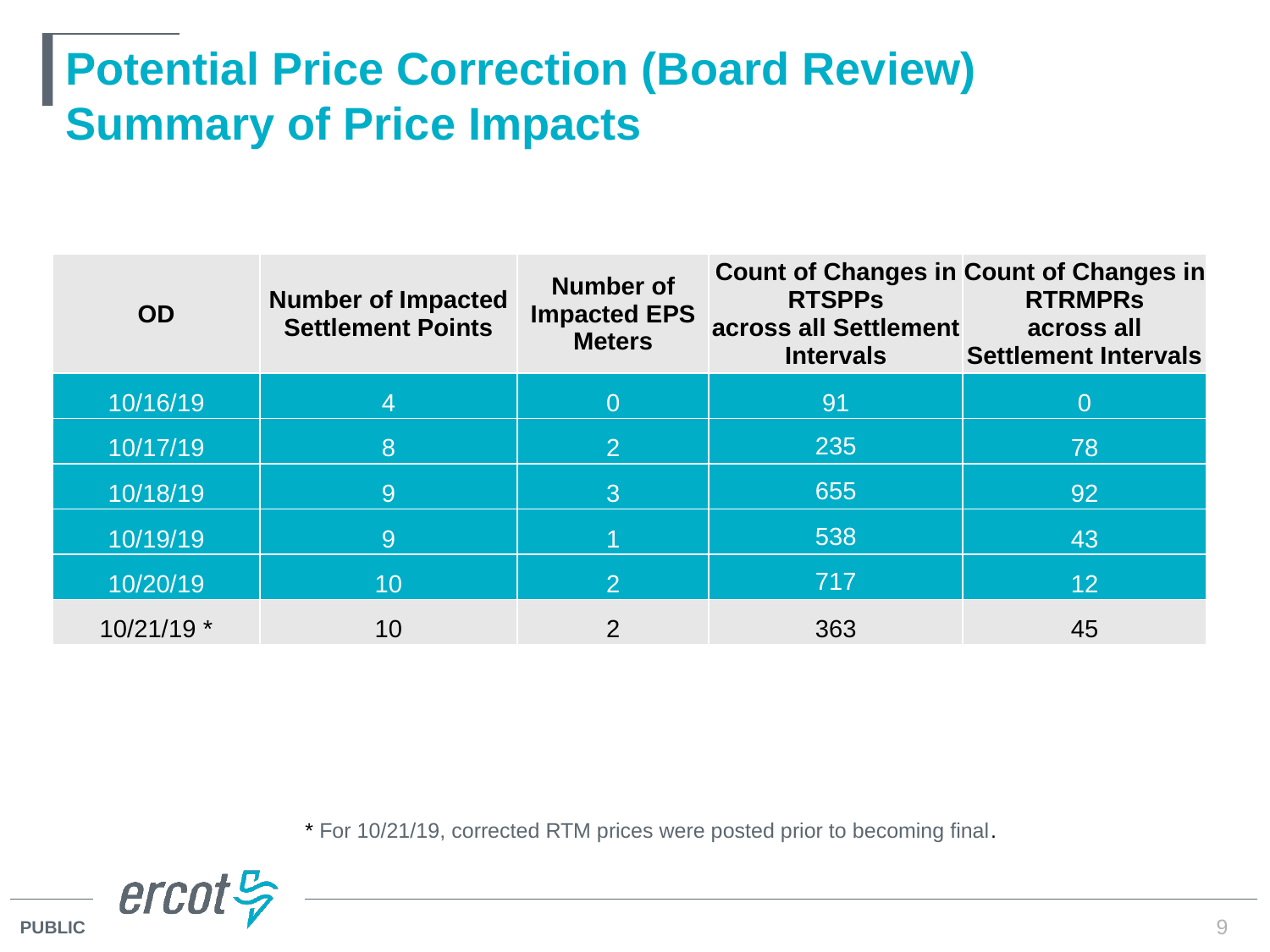

# Potential Price Correction (Board Review) Summary of Price Impacts
| OD | Number of Impacted Settlement Points | Number of Impacted EPS Meters | Count of Changes in RTSPPs across all Settlement Intervals | Count of Changes in RTRMPRs across all Settlement Intervals |
| --- | --- | --- | --- | --- |
| 10/16/19 | 4 | 0 | 91 | 0 |
| 10/17/19 | 8 | 2 | 235 | 78 |
| 10/18/19 | 9 | 3 | 655 | 92 |
| 10/19/19 | 9 | 1 | 538 | 43 |
| 10/20/19 | 10 | 2 | 717 | 12 |
| 10/21/19 \* | 10 | 2 | 363 | 45 |
* For 10/21/19, corrected RTM prices were posted prior to becoming final.
9